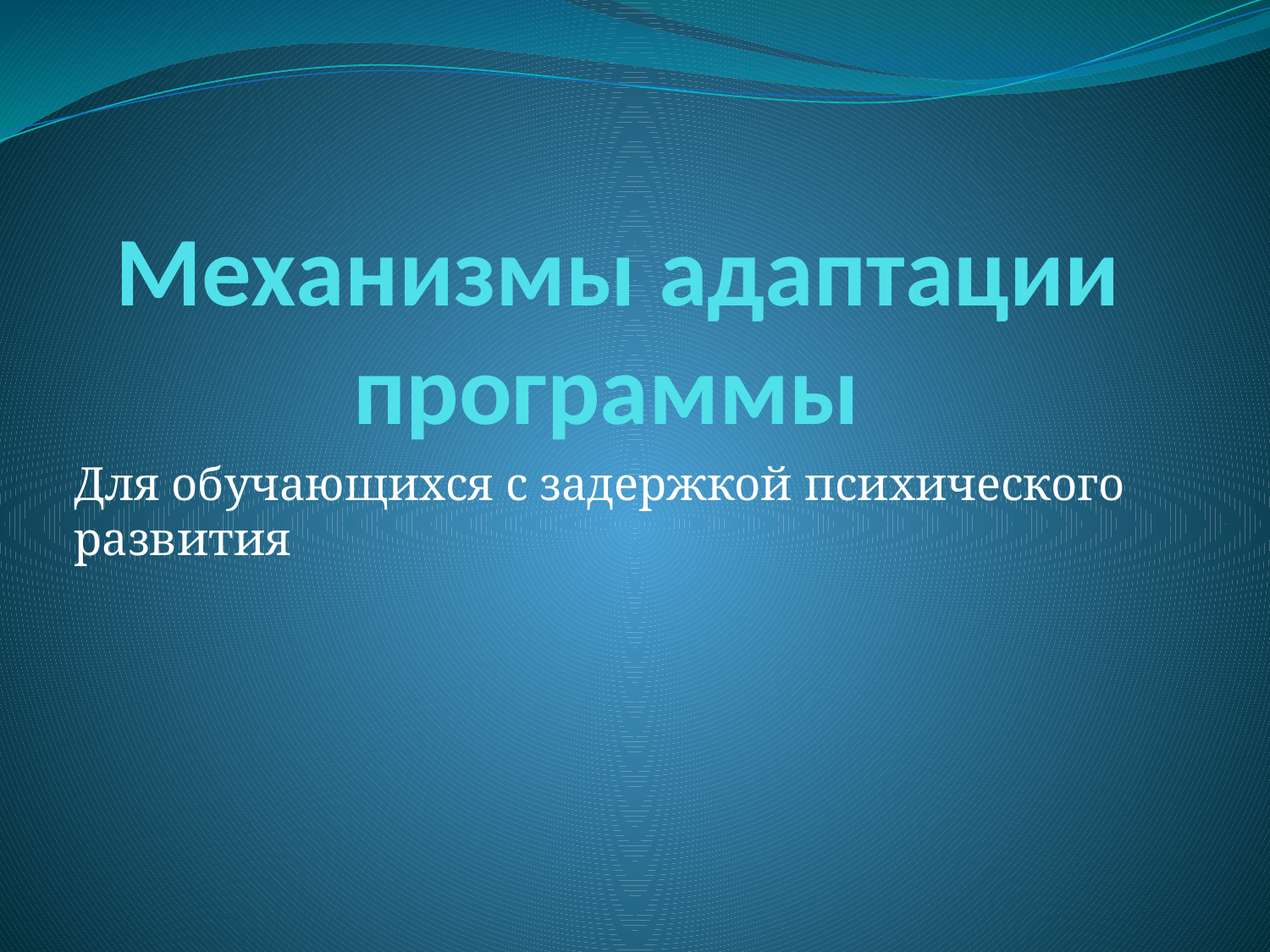

# Механизмы адаптации программы
Для обучающихся с задержкой психического развития